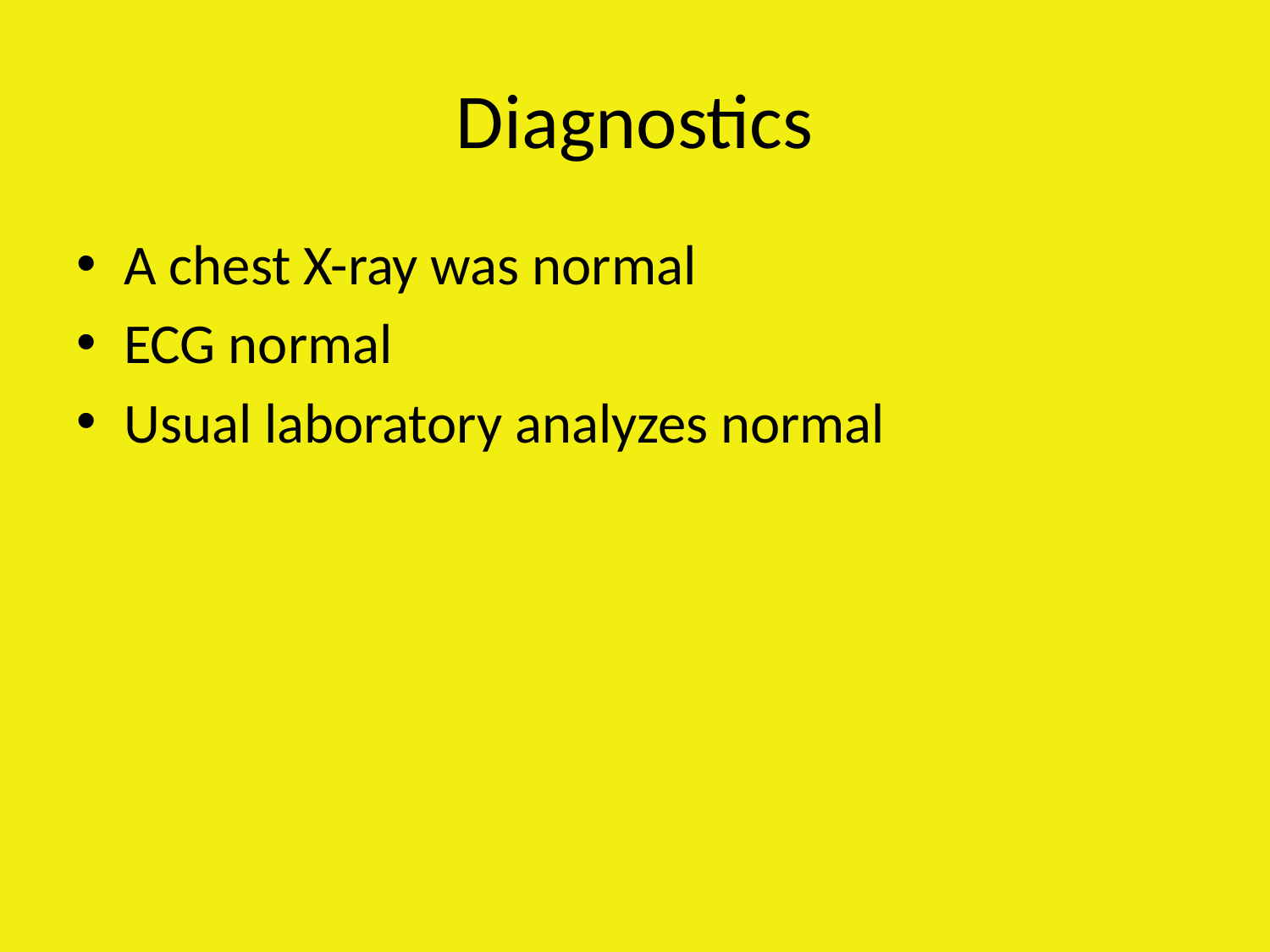

# Diagnostics
A chest X-ray was normal
ECG normal
Usual laboratory analyzes normal